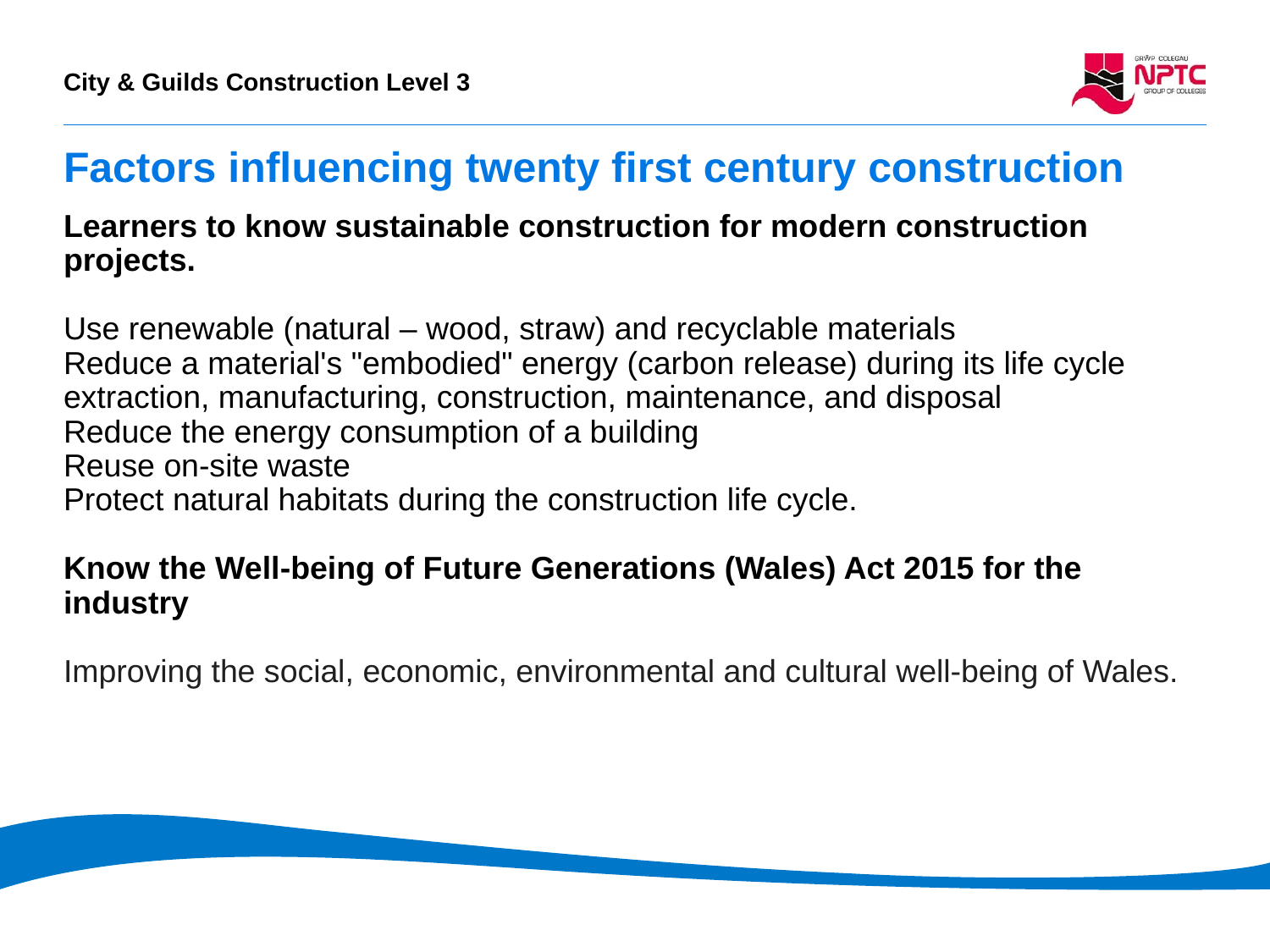

# Factors influencing twenty first century construction
Learners to know sustainable construction for modern construction projects.

Use renewable (natural – wood, straw) and recyclable materials
Reduce a material's "embodied" energy (carbon release) during its life cycle
extraction, manufacturing, construction, maintenance, and disposal
Reduce the energy consumption of a building
Reuse on-site waste
Protect natural habitats during the construction life cycle.

Know the Well-being of Future Generations (Wales) Act 2015 for the industry

Improving the social, economic, environmental and cultural well-being of Wales.